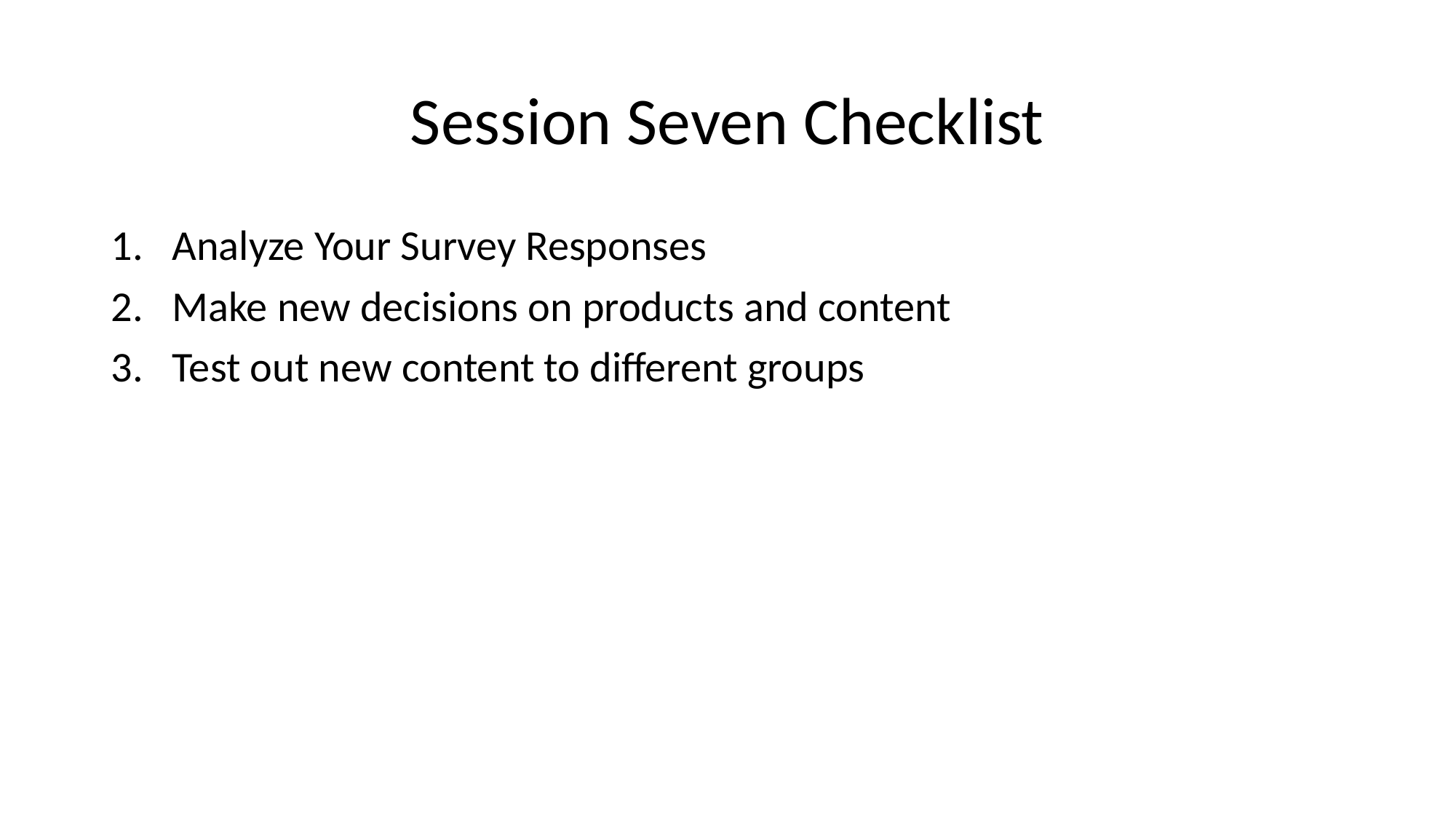

# Session Seven Checklist
Analyze Your Survey Responses
Make new decisions on products and content
Test out new content to different groups